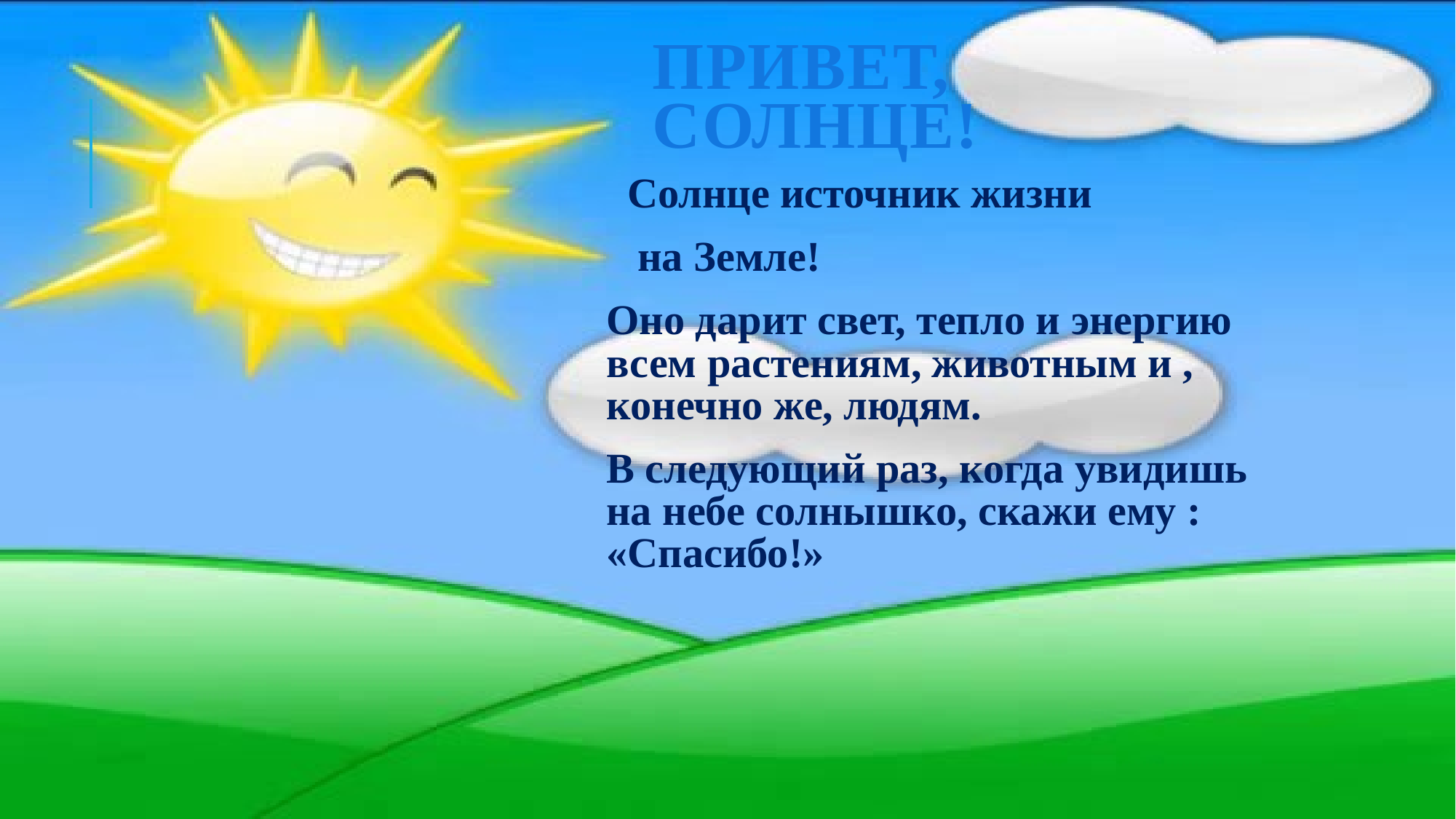

# Привет, Солнце!
   Солнце источник жизни
    на Земле!
	Оно дарит свет, тепло и энергию всем растениям, животным и , конечно же, людям.
	В следующий раз, когда увидишь на небе солнышко, скажи ему : «Спасибо!»